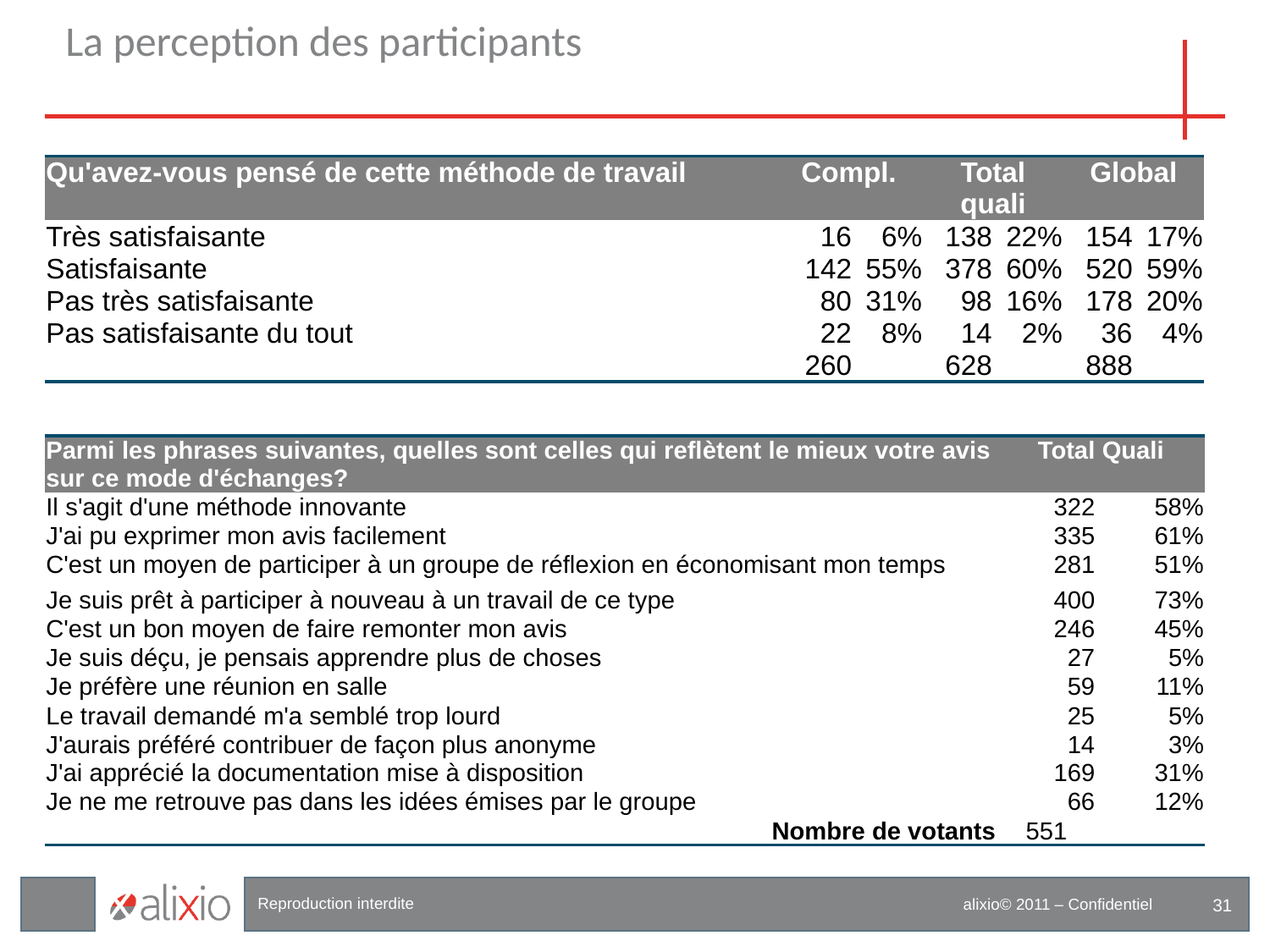

# La perception des participants
| Qu'avez-vous pensé de cette méthode de travail | Compl. |  | Total quali |  | Global |  |
| --- | --- | --- | --- | --- | --- | --- |
| Très satisfaisante | 16 | 6% | 138 | 22% | 154 | 17% |
| Satisfaisante | 142 | 55% | 378 | 60% | 520 | 59% |
| Pas très satisfaisante | 80 | 31% | 98 | 16% | 178 | 20% |
| Pas satisfaisante du tout | 22 | 8% | 14 | 2% | 36 | 4% |
|  | 260 |  | 628 |  | 888 |  |
| Parmi les phrases suivantes, quelles sont celles qui reflètent le mieux votre avis sur ce mode d'échanges? | Total Quali |  |
| --- | --- | --- |
| Il s'agit d'une méthode innovante | 322 | 58% |
| J'ai pu exprimer mon avis facilement | 335 | 61% |
| C'est un moyen de participer à un groupe de réflexion en économisant mon temps | 281 | 51% |
| Je suis prêt à participer à nouveau à un travail de ce type | 400 | 73% |
| C'est un bon moyen de faire remonter mon avis | 246 | 45% |
| Je suis déçu, je pensais apprendre plus de choses | 27 | 5% |
| Je préfère une réunion en salle | 59 | 11% |
| Le travail demandé m'a semblé trop lourd | 25 | 5% |
| J'aurais préféré contribuer de façon plus anonyme | 14 | 3% |
| J'ai apprécié la documentation mise à disposition | 169 | 31% |
| Je ne me retrouve pas dans les idées émises par le groupe | 66 | 12% |
| Nombre de votants | 551 |  |
31